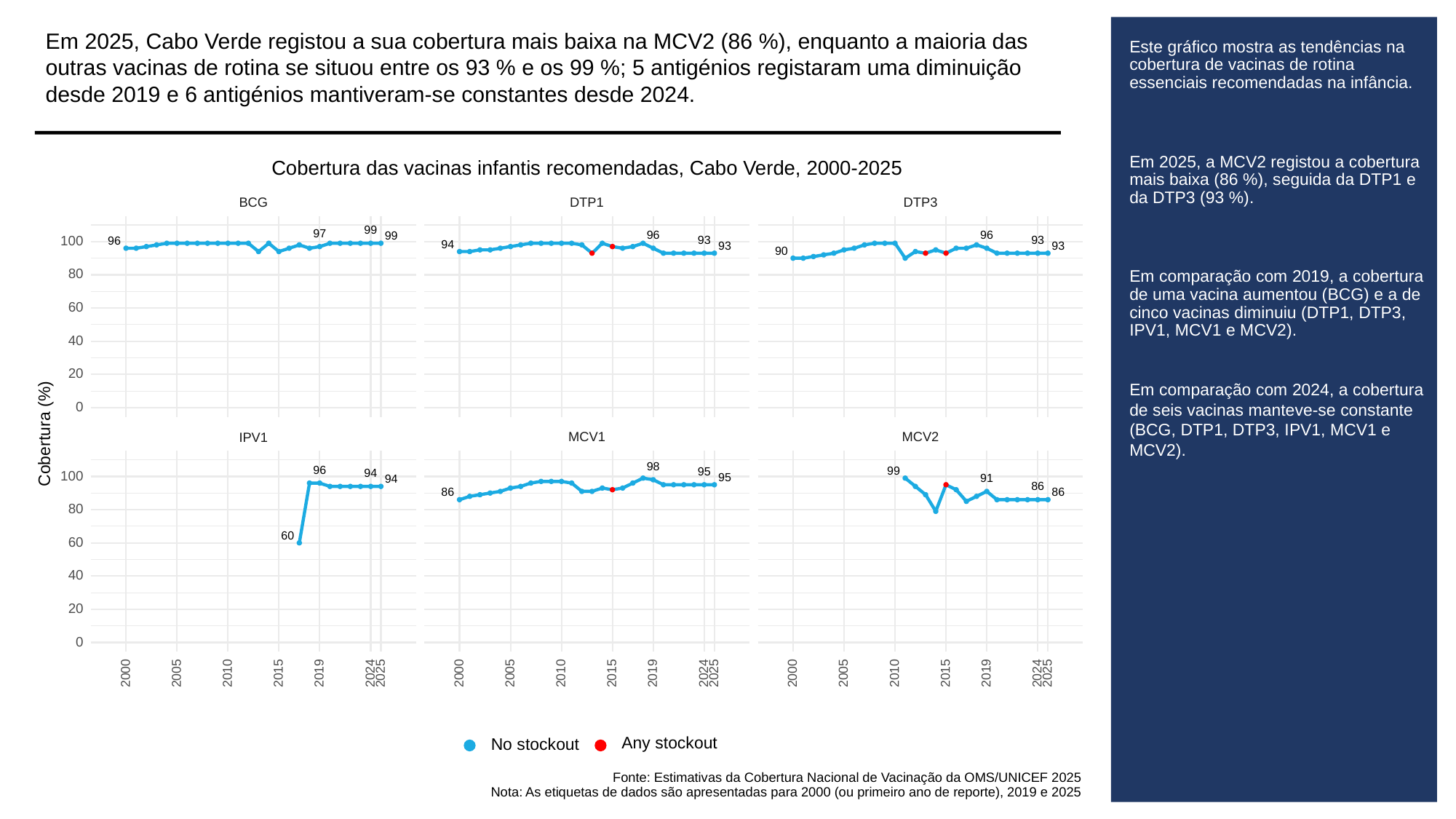

Em 2025, Cabo Verde registou a sua cobertura mais baixa na MCV2 (86 %), enquanto a maioria das outras vacinas de rotina se situou entre os 93 % e os 99 %; 5 antigénios registaram uma diminuição desde 2019 e 6 antigénios mantiveram-se constantes desde 2024.
# Este gráfico mostra as tendências na cobertura de vacinas de rotina essenciais recomendadas na infância.

Em 2025, a MCV2 registou a cobertura mais baixa (86 %), seguida da DTP1 e da DTP3 (93 %).

Em comparação com 2019, a cobertura de uma vacina aumentou (BCG) e a de cinco vacinas diminuiu (DTP1, DTP3, IPV1, MCV1 e MCV2).

Em comparação com 2024, a cobertura de seis vacinas manteve-se constante (BCG, DTP1, DTP3, IPV1, MCV1 e MCV2).

Cobertura das vacinas infantis recomendadas, Cabo Verde, 2000-2025
BCG
DTP3
DTP1

99
97
96
96
99
93
93
100
96
94

93
93

90

80

60

40

20

0

Cobertura (%)
MCV1
MCV2
IPV1

98
96
99
95
94
100
95
91
94

86

86
86

80

60
60

40

20

0

2000
2005
2010
2015
2019
2024
2025
2000
2005
2010
2015
2019
2024
2025
2000
2005
2010
2015
2019
2024
2025
Any stockout
No stockout

Fonte: Estimativas da Cobertura Nacional de Vacinação da OMS/UNICEF 2025
Nota: As etiquetas de dados são apresentadas para 2000 (ou primeiro ano de reporte), 2019 e 2025